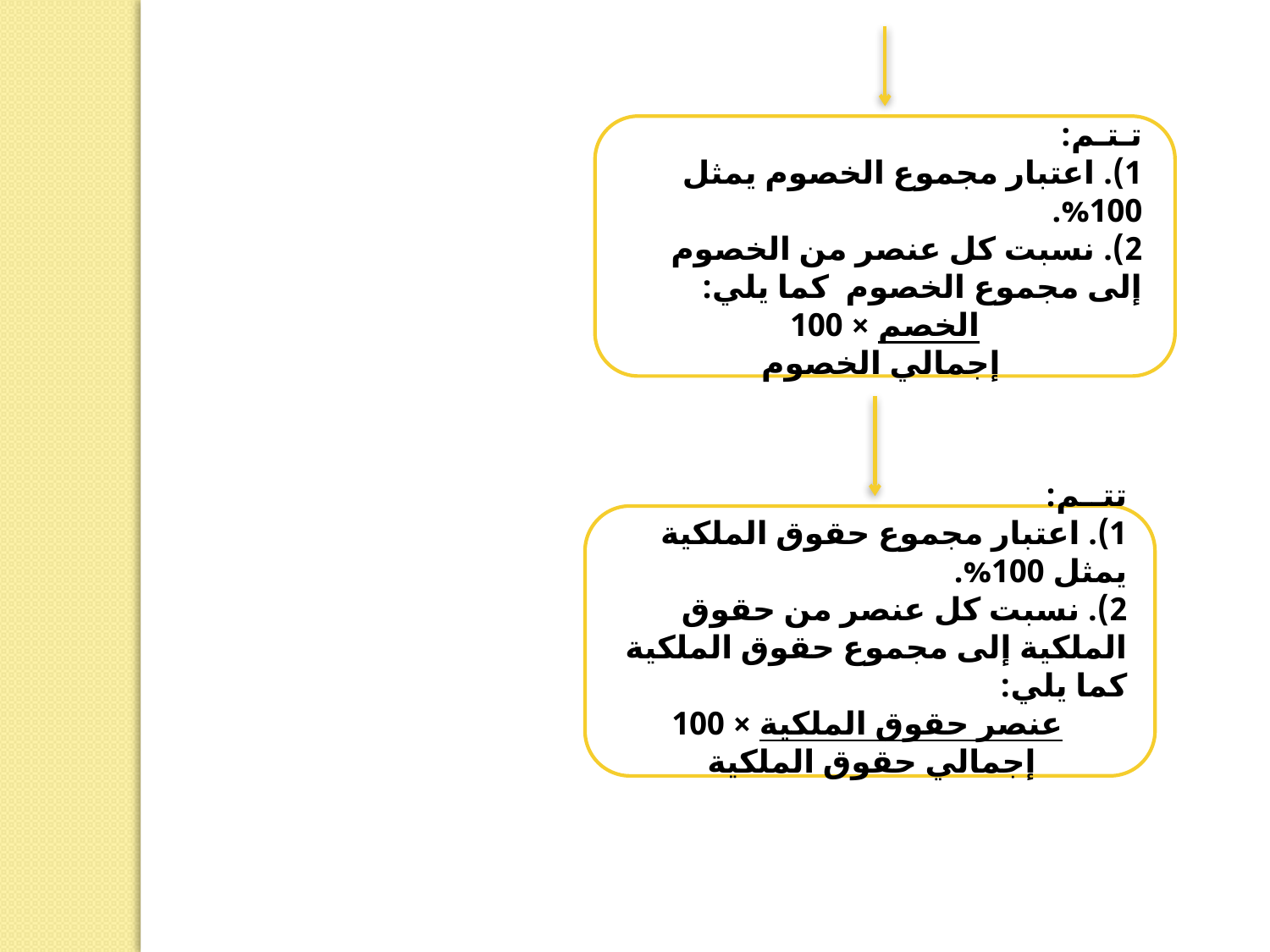

تـتـم:
1). اعتبار مجموع الخصوم يمثل 100%.
2). نسبت كل عنصر من الخصوم إلى مجموع الخصوم  كما يلي:
الخصم × 100
إجمالي الخصوم
تتــم:
1). اعتبار مجموع حقوق الملكية يمثل 100%.
2). نسبت كل عنصر من حقوق الملكية إلى مجموع حقوق الملكية  كما يلي:
عنصر حقوق الملكية × 100
إجمالي حقوق الملكية